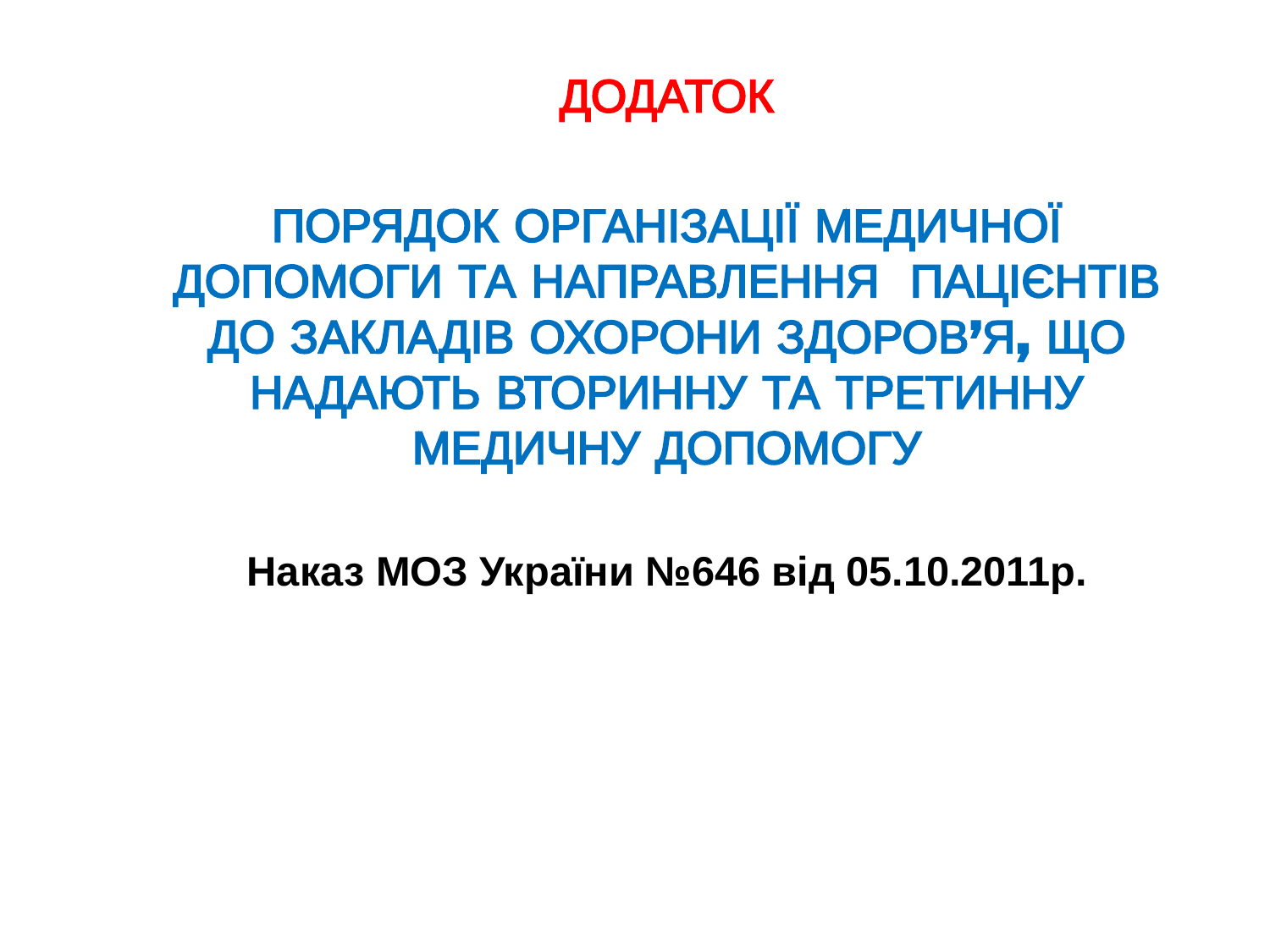

Додаток

Порядок організації медичної допомоги та направлення  пацієнтів до закладів охорони здоров’я, що надають вторинну та третинну медичну допомогу

Наказ МОЗ України №646 від 05.10.2011р.